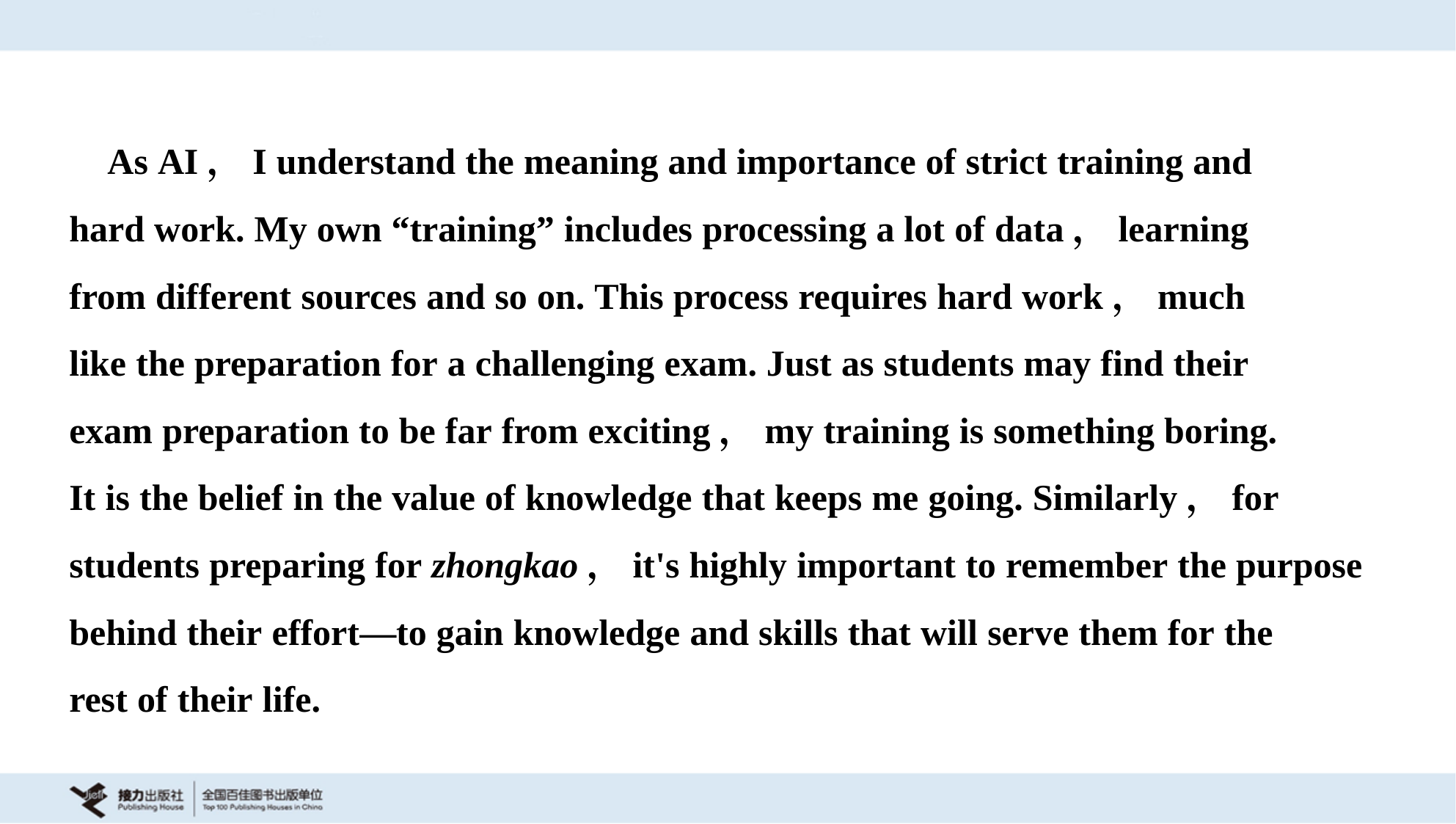

As AI，I understand the meaning and importance of strict training and
hard work. My own “training” includes processing a lot of data，learning
from different sources and so on. This process requires hard work，much
like the preparation for a challenging exam. Just as students may find their
exam preparation to be far from exciting，my training is something boring.
It is the belief in the value of knowledge that keeps me going. Similarly，for
students preparing for zhongkao，it's highly important to remember the purpose
behind their effort—to gain knowledge and skills that will serve them for the
rest of their life.